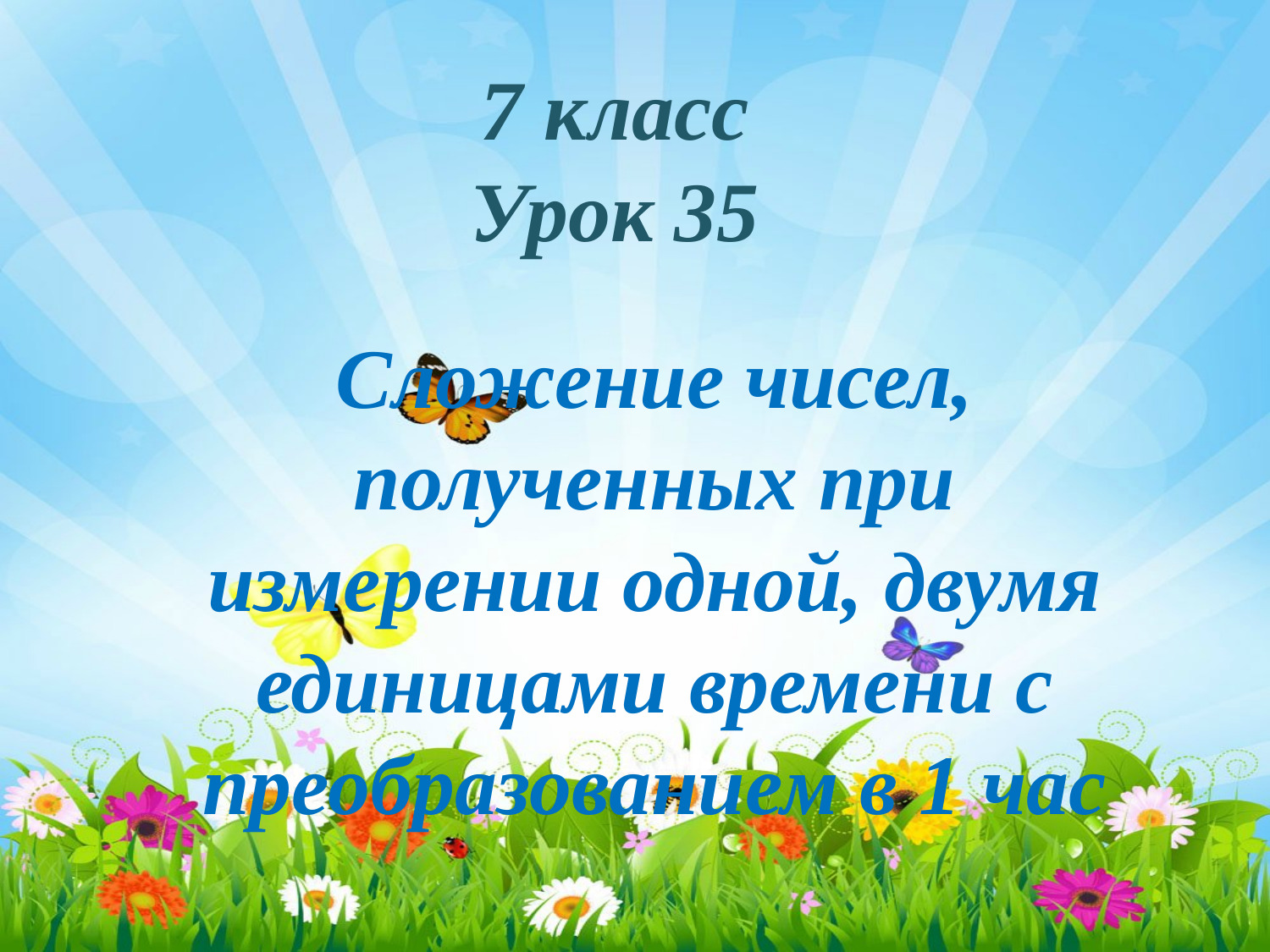

7 класс
Урок 35
Сложение чисел, полученных при измерении одной, двумя единицами времени с преобразованием в 1 час